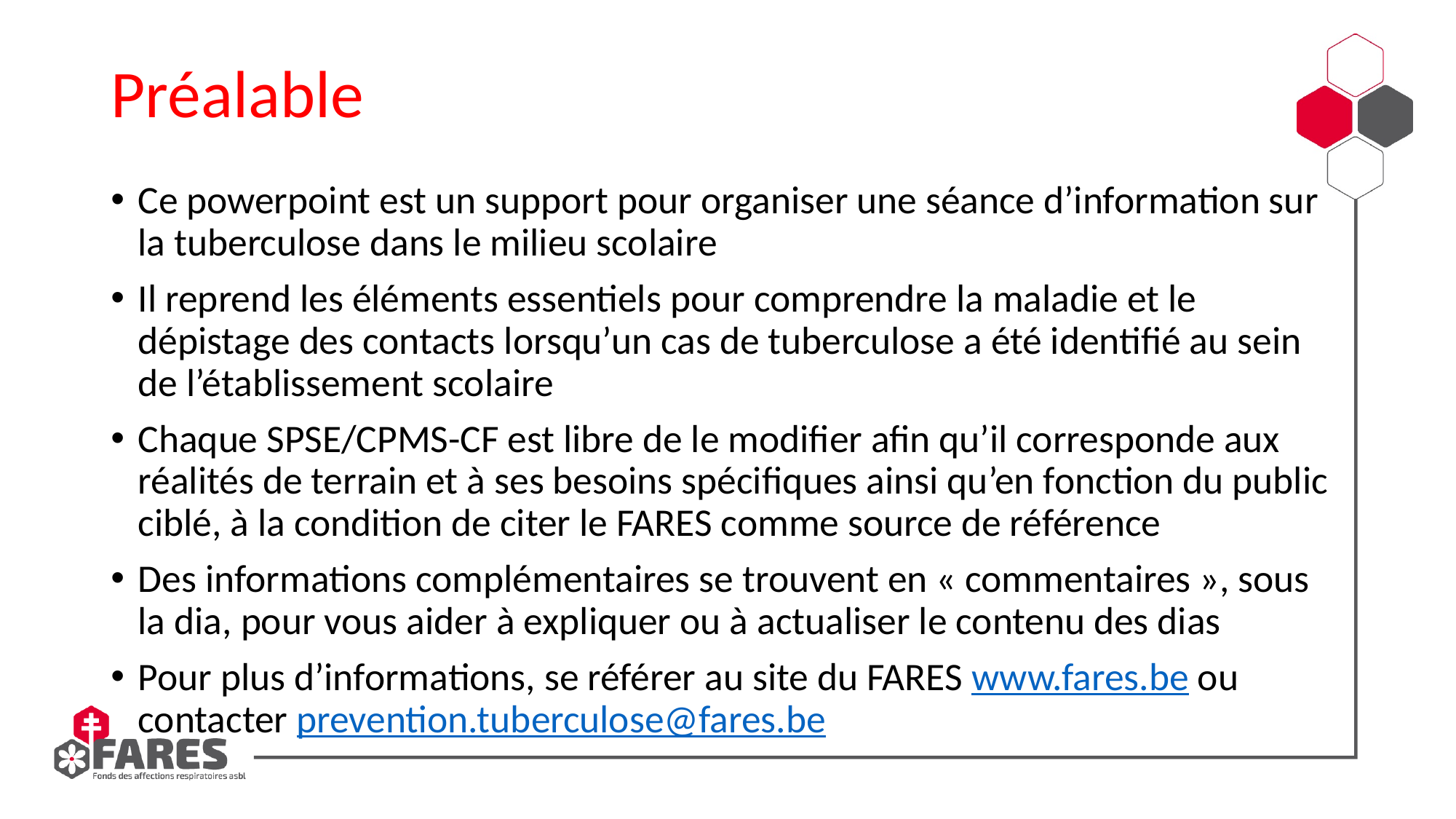

# Préalable
Ce powerpoint est un support pour organiser une séance d’information sur la tuberculose dans le milieu scolaire
Il reprend les éléments essentiels pour comprendre la maladie et le dépistage des contacts lorsqu’un cas de tuberculose a été identifié au sein de l’établissement scolaire
Chaque SPSE/CPMS-CF est libre de le modifier afin qu’il corresponde aux réalités de terrain et à ses besoins spécifiques ainsi qu’en fonction du public ciblé, à la condition de citer le FARES comme source de référence
Des informations complémentaires se trouvent en « commentaires », sous la dia, pour vous aider à expliquer ou à actualiser le contenu des dias
Pour plus d’informations, se référer au site du FARES www.fares.be ou contacter prevention.tuberculose@fares.be